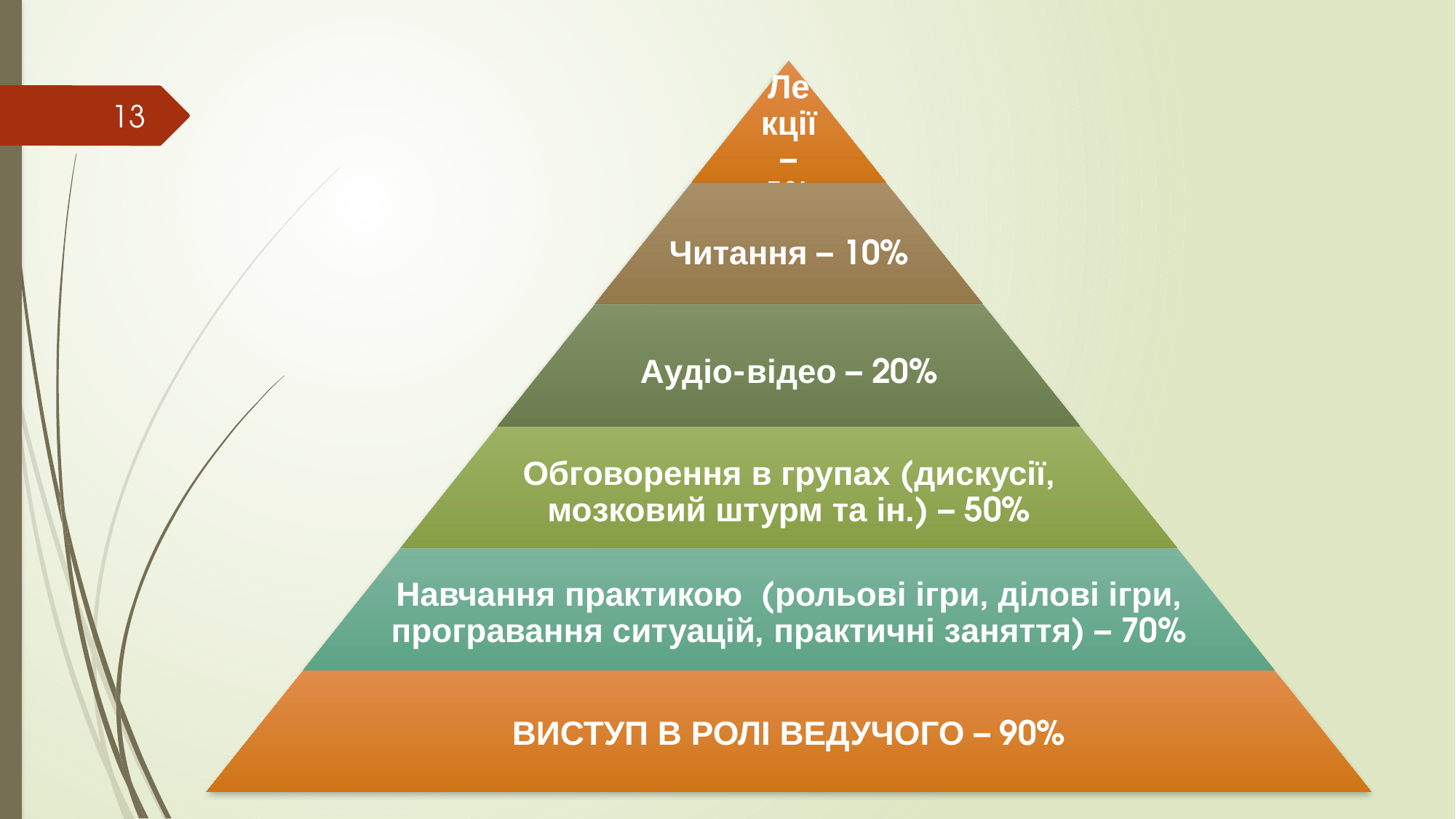

Лекції – 5%
Читання – 10%
Аудіо-відео – 20%
Обговорення в групах (дискусії, мозковий штурм та ін.) – 50%
Навчання практикою  (рольові ігри, ділові ігри, програвання ситуацій, практичні заняття) – 70%
ВИСТУП В РОЛІ ВЕДУЧОГО – 90%
13